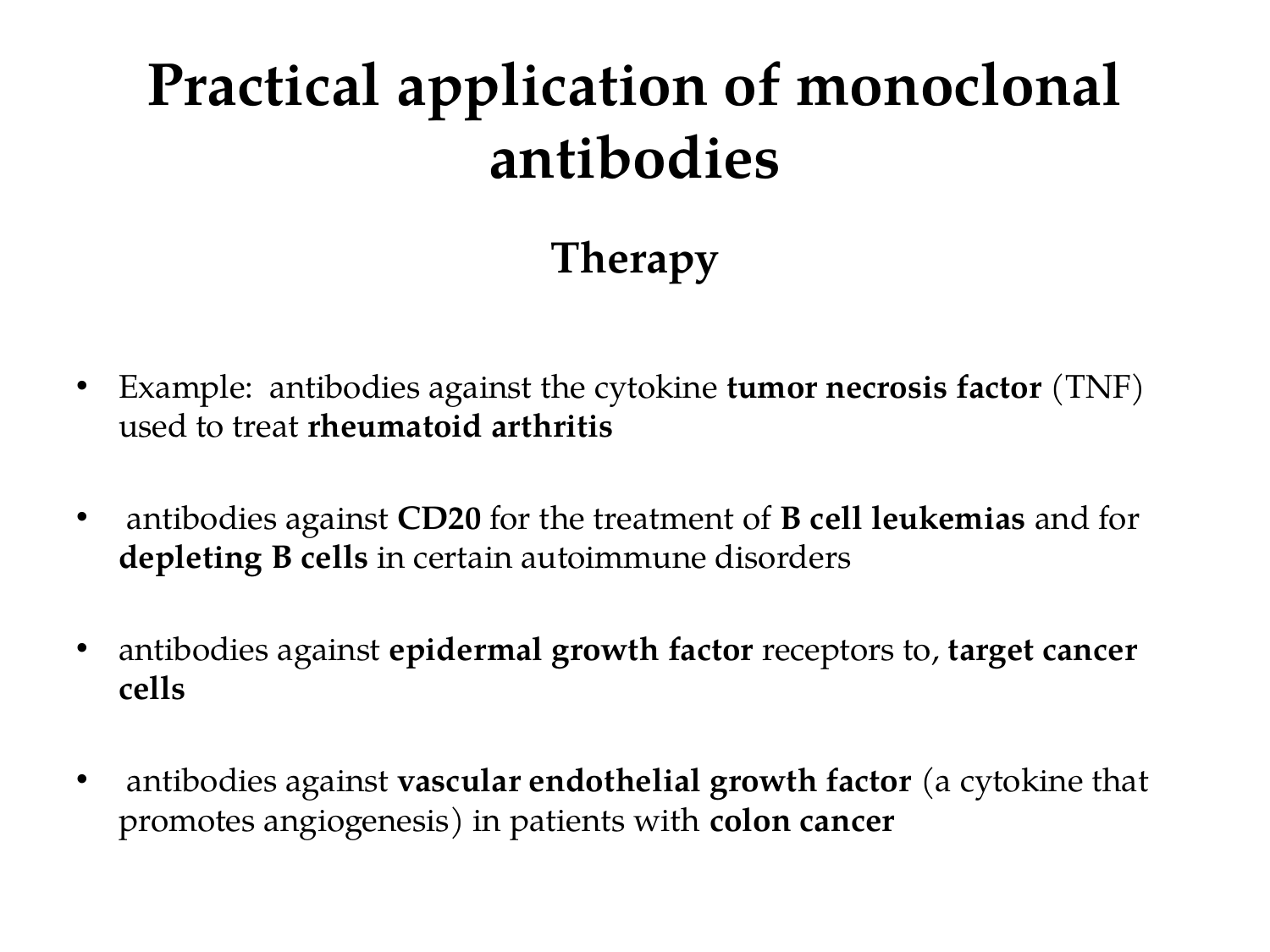

# Practical application of monoclonal antibodies
Therapy

Example:  antibodies against the cytokine tumor necrosis factor (TNF) used to treat rheumatoid arthritis

 antibodies against CD20 for the treatment of B cell leukemias and for depleting B cells in certain autoimmune disorders

antibodies against epidermal growth factor receptors to, target cancer cells

 antibodies against vascular endothelial growth factor (a cytokine that promotes angiogenesis) in patients with colon cancer